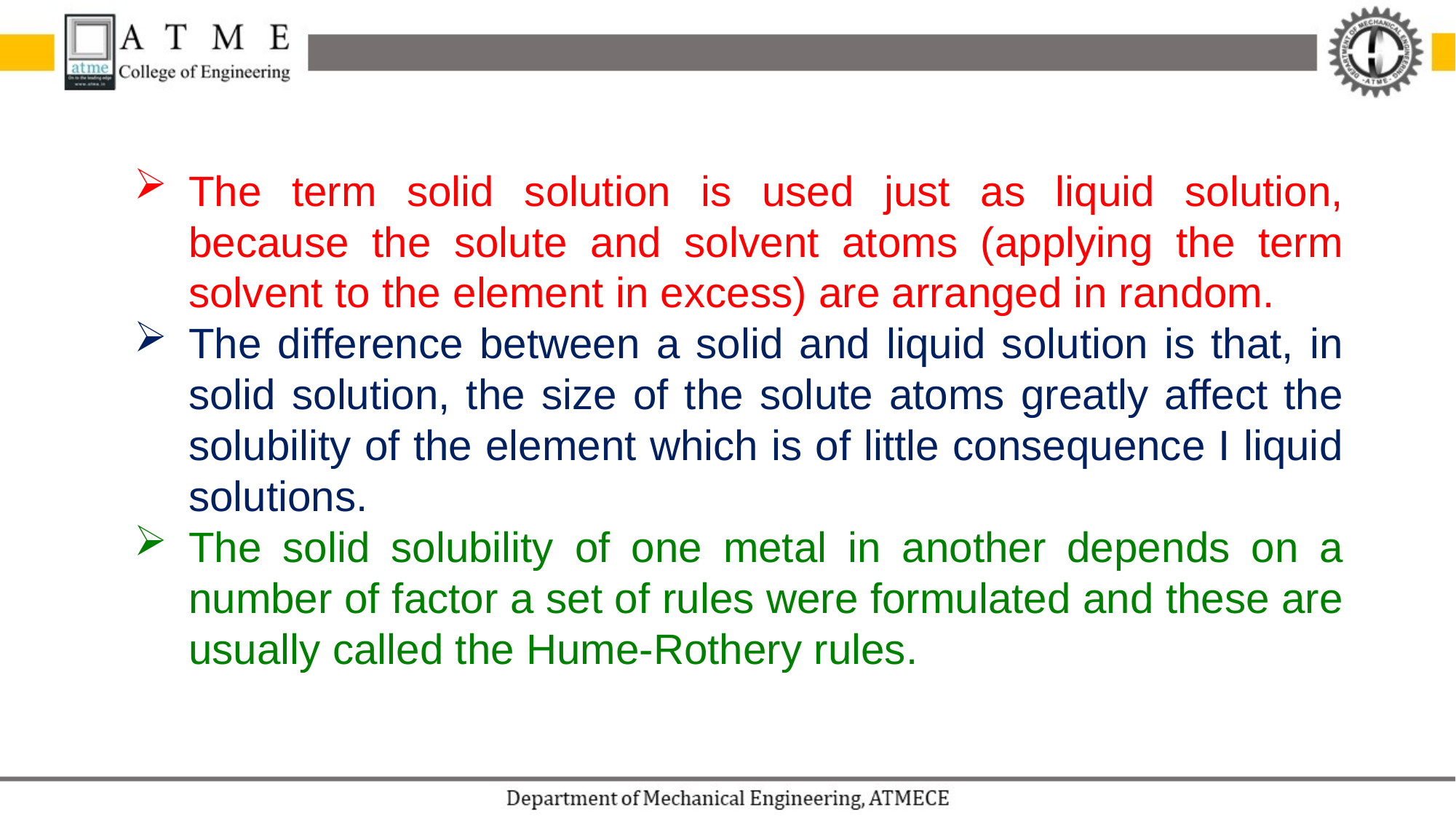

The term solid solution is used just as liquid solution, because the solute and solvent atoms (applying the term solvent to the element in excess) are arranged in random.
The difference between a solid and liquid solution is that, in solid solution, the size of the solute atoms greatly affect the solubility of the element which is of little consequence I liquid solutions.
The solid solubility of one metal in another depends on a number of factor a set of rules were formulated and these are usually called the Hume-Rothery rules.